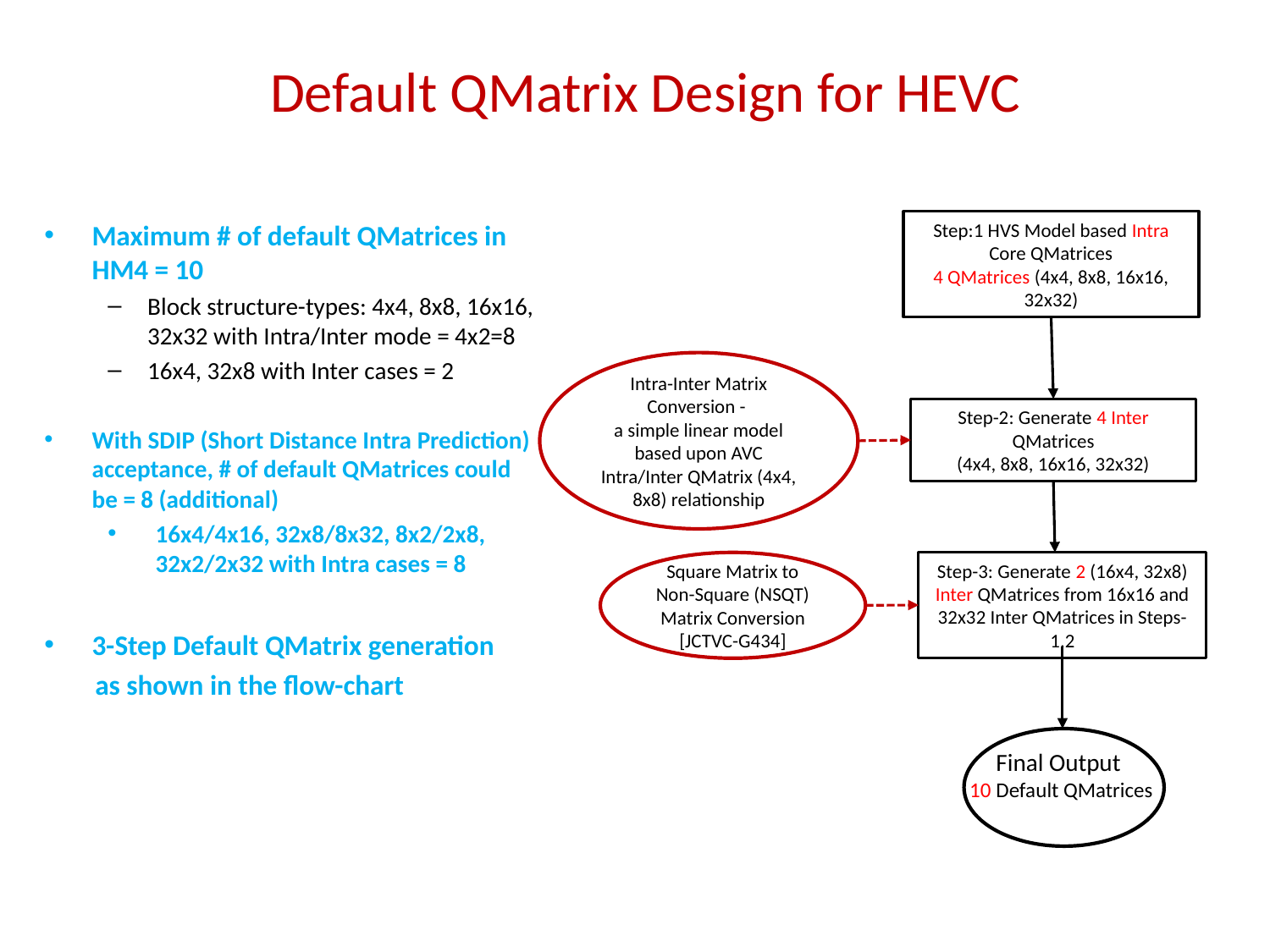

# Default QMatrix Design for HEVC
Maximum # of default QMatrices in HM4 = 10
Block structure-types: 4x4, 8x8, 16x16, 32x32 with Intra/Inter mode = 4x2=8
16x4, 32x8 with Inter cases = 2

With SDIP (Short Distance Intra Prediction) acceptance, # of default QMatrices could be = 8 (additional)
16x4/4x16, 32x8/8x32, 8x2/2x8, 32x2/2x32 with Intra cases = 8

3-Step Default QMatrix generation
        as shown in the flow-chart
Step:1 HVS Model based Intra Core QMatrices
4 QMatrices (4x4, 8x8, 16x16, 32x32)
Intra-Inter Matrix Conversion -
a simple linear model based upon AVC Intra/Inter QMatrix (4x4, 8x8) relationship
Step-2: Generate 4 Inter QMatrices
(4x4, 8x8, 16x16, 32x32)
Square Matrix to Non-Square (NSQT) Matrix Conversion [JCTVC-G434]
Step-3: Generate 2 (16x4, 32x8) Inter QMatrices from 16x16 and 32x32 Inter QMatrices in Steps-1,2

Final Output
10 Default QMatrices